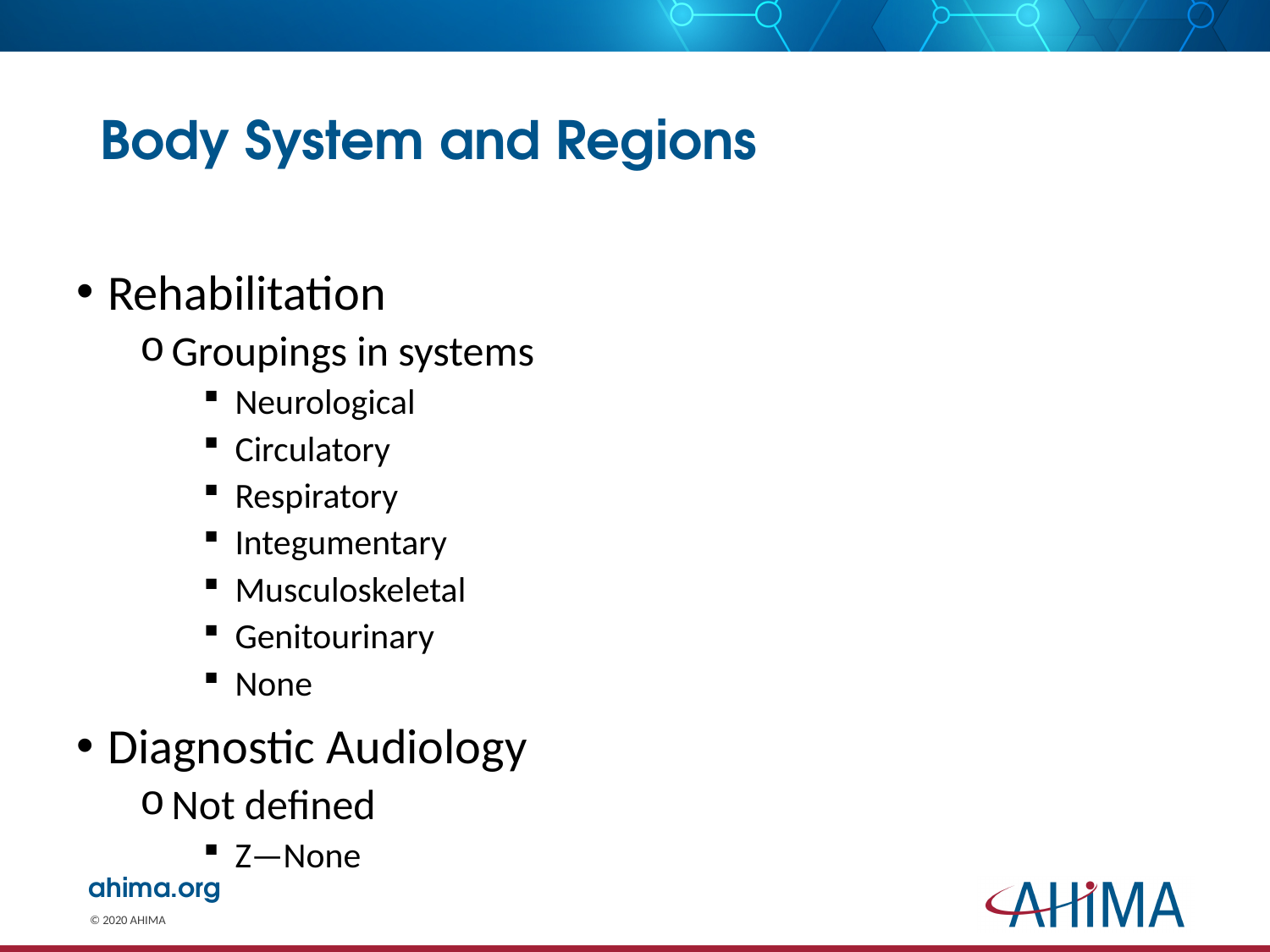

# Body System and Regions
Rehabilitation
Groupings in systems
Neurological
Circulatory
Respiratory
Integumentary
Musculoskeletal
Genitourinary
None
Diagnostic Audiology
Not defined
Z—None